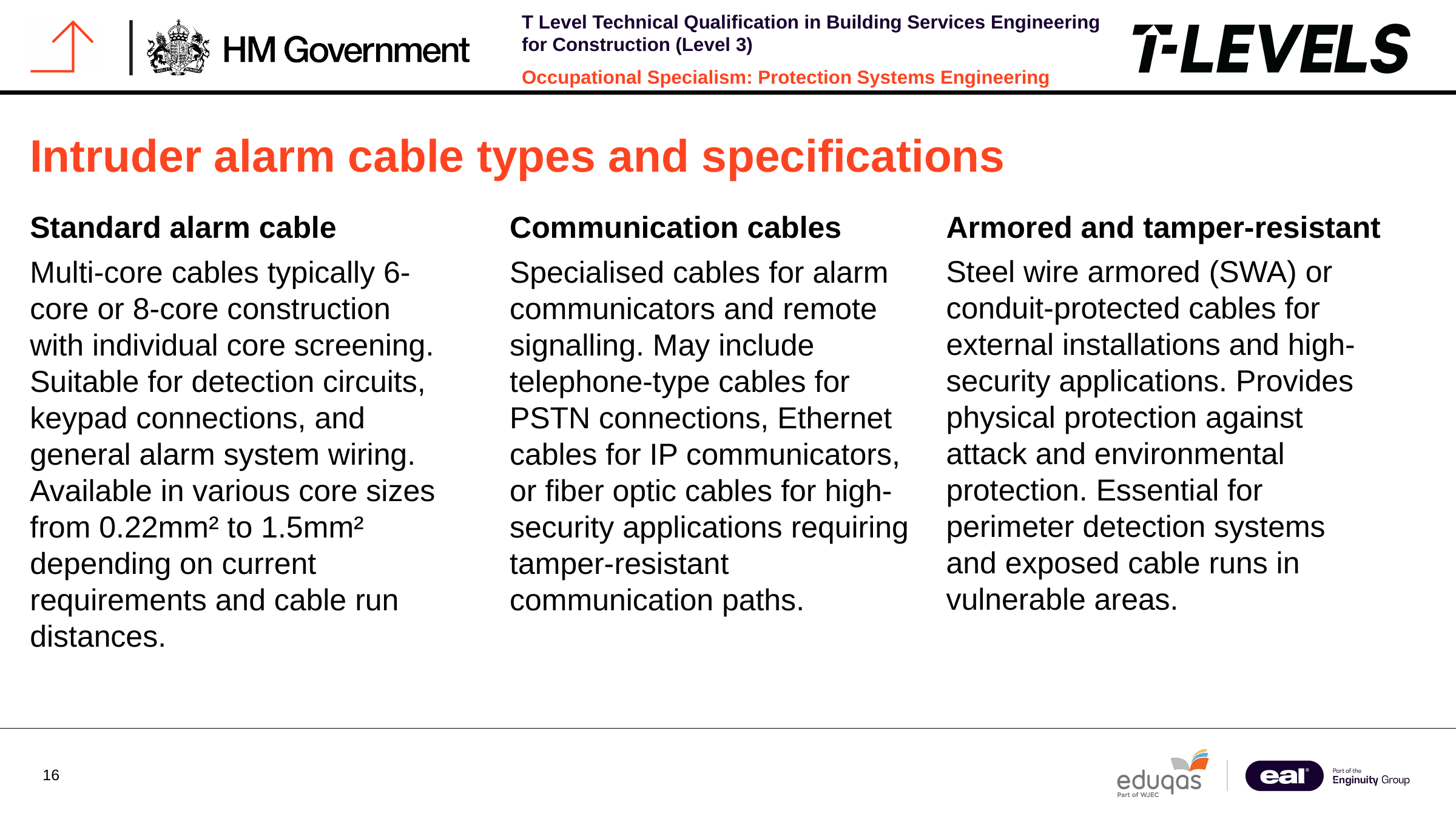

Intruder alarm cable types and specifications
Standard alarm cable
Communication cables
Armored and tamper-resistant
Steel wire armored (SWA) or conduit-protected cables for external installations and high-security applications. Provides physical protection against attack and environmental protection. Essential for perimeter detection systems and exposed cable runs in vulnerable areas.
Specialised cables for alarm communicators and remote signalling. May include telephone-type cables for PSTN connections, Ethernet cables for IP communicators, or fiber optic cables for high-security applications requiring tamper-resistant communication paths.
Multi-core cables typically 6-core or 8-core construction with individual core screening. Suitable for detection circuits, keypad connections, and general alarm system wiring. Available in various core sizes from 0.22mm² to 1.5mm² depending on current requirements and cable run distances.